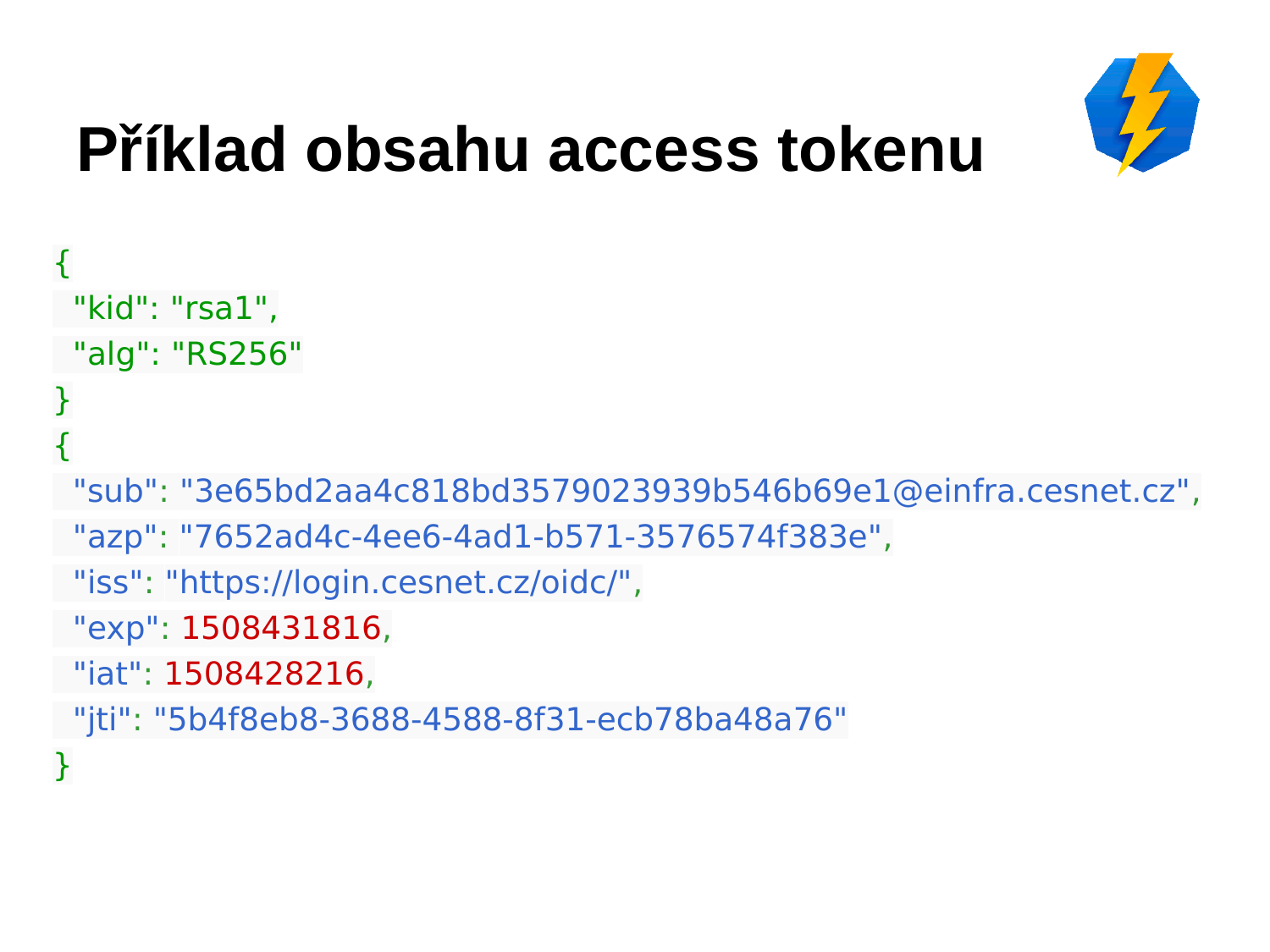

# Příklad obsahu access tokenu
{
  "kid": "rsa1",
  "alg": "RS256"
}
{
  "sub": "3e65bd2aa4c818bd3579023939b546b69e1@einfra.cesnet.cz",
  "azp": "7652ad4c-4ee6-4ad1-b571-3576574f383e",
  "iss": "https://login.cesnet.cz/oidc/",
  "exp": 1508431816,
  "iat": 1508428216,
  "jti": "5b4f8eb8-3688-4588-8f31-ecb78ba48a76"
}